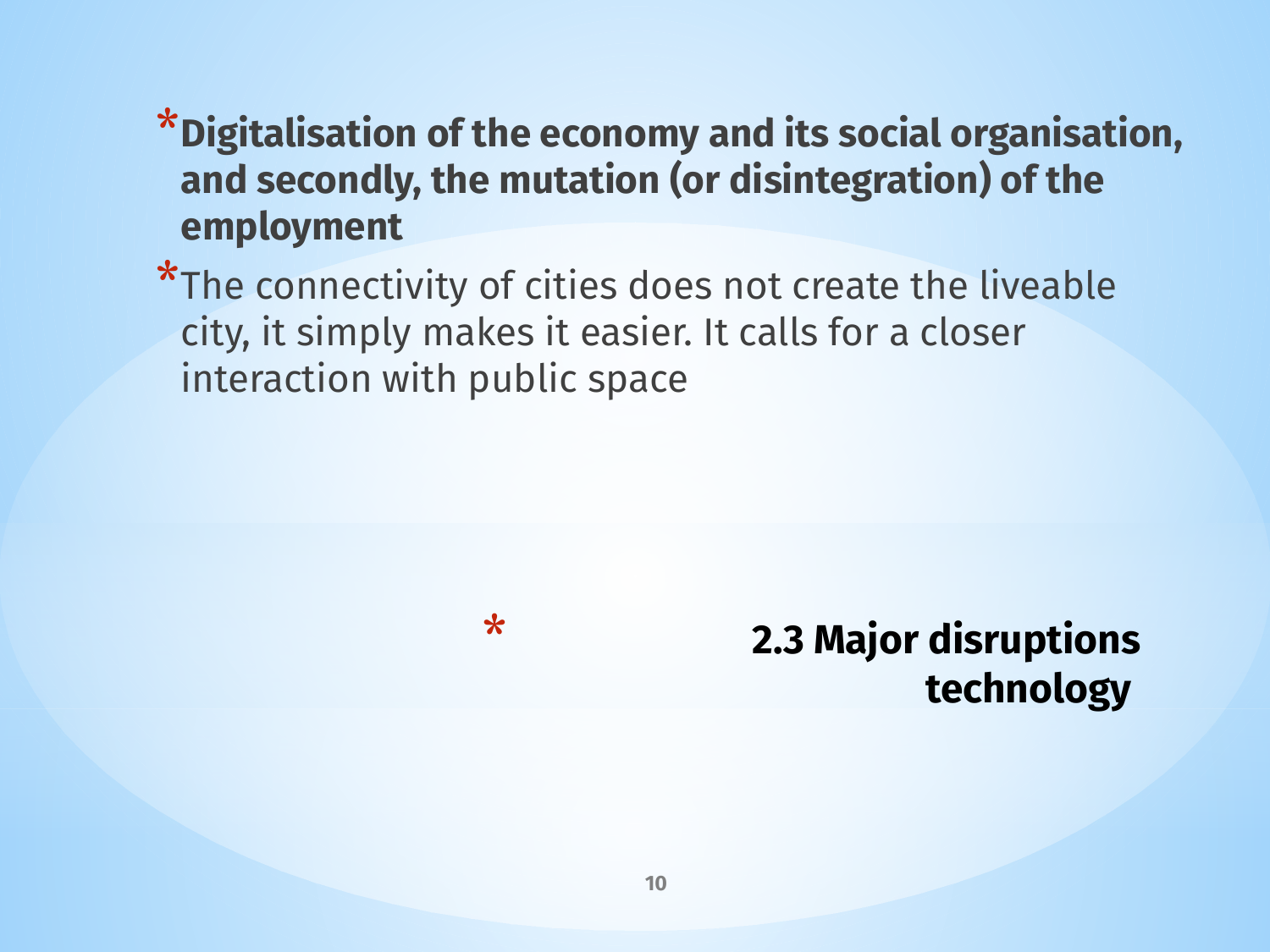

Digitalisation of the economy and its social organisation, and secondly, the mutation (or disintegration) of the employment
The connectivity of cities does not create the liveable city, it simply makes it easier. It calls for a closer interaction with public space
# 2.3 Major disruptions technology
10